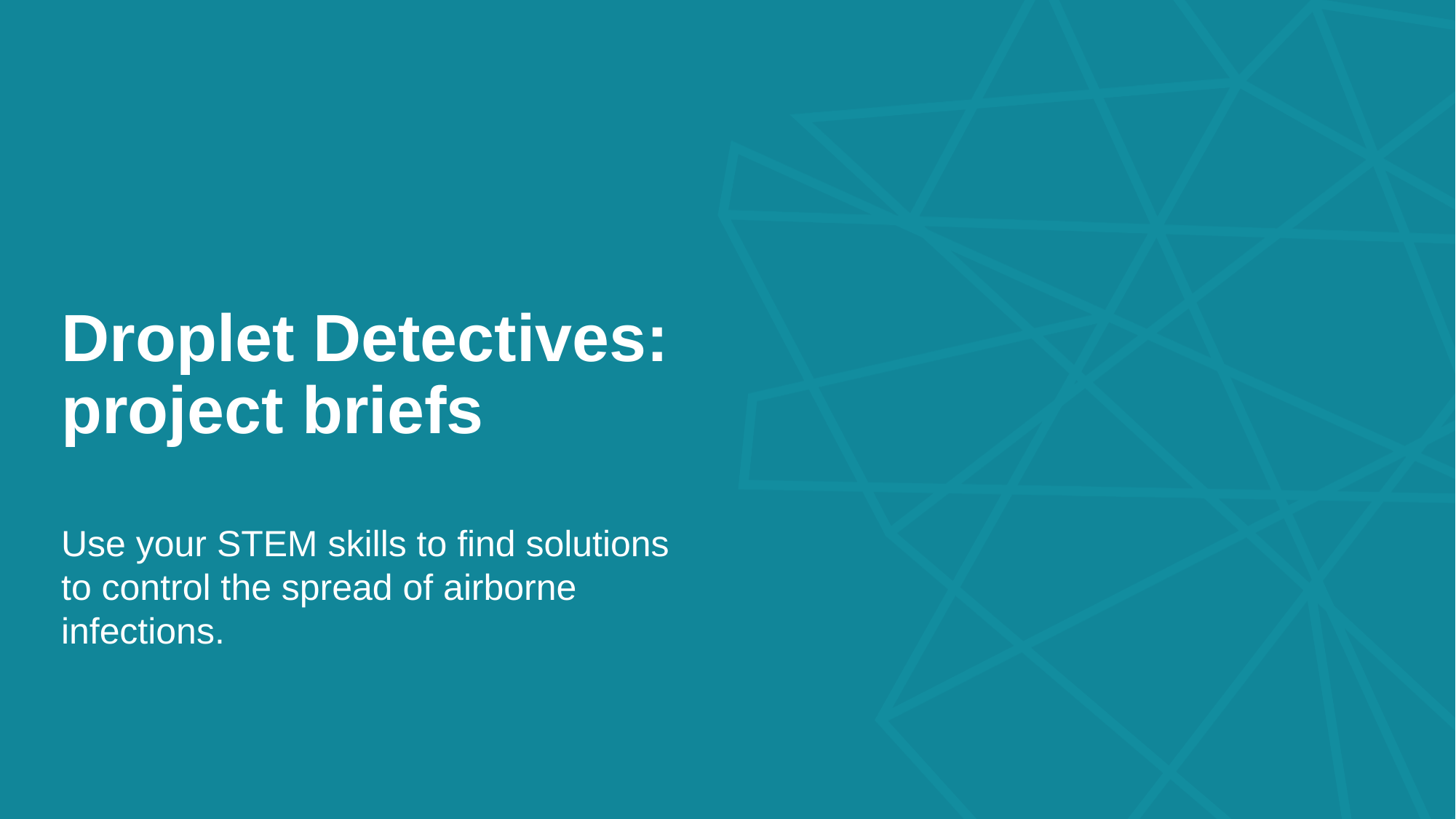

# Droplet Detectives: project briefs
Use your STEM skills to find solutions to control the spread of airborne infections.